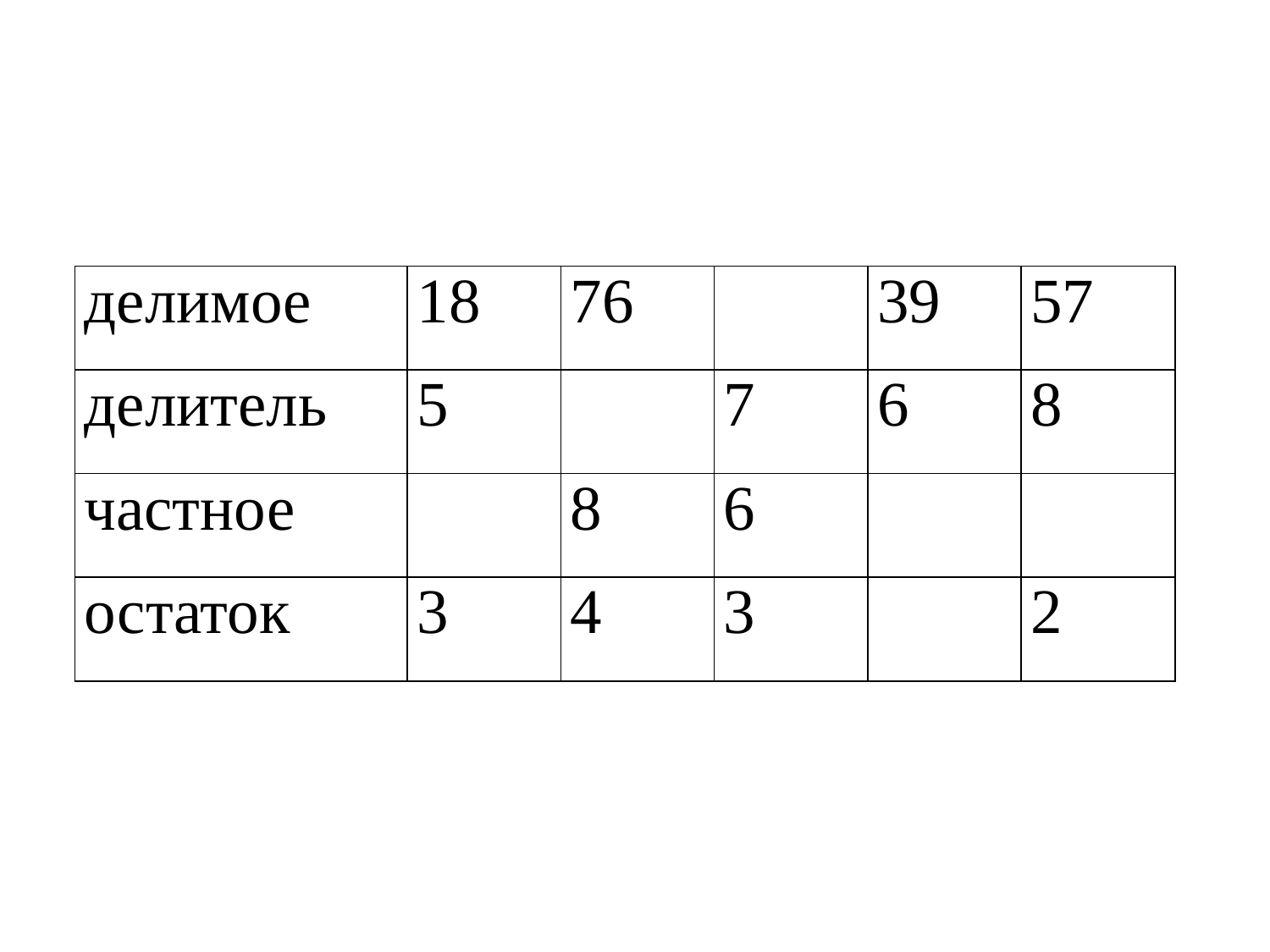

#
| делимое | 18 | 76 |  | 39 | 57 |
| --- | --- | --- | --- | --- | --- |
| делитель | 5 |  | 7 | 6 | 8 |
| частное |  | 8 | 6 |  |  |
| остаток | 3 | 4 | 3 |  | 2 |